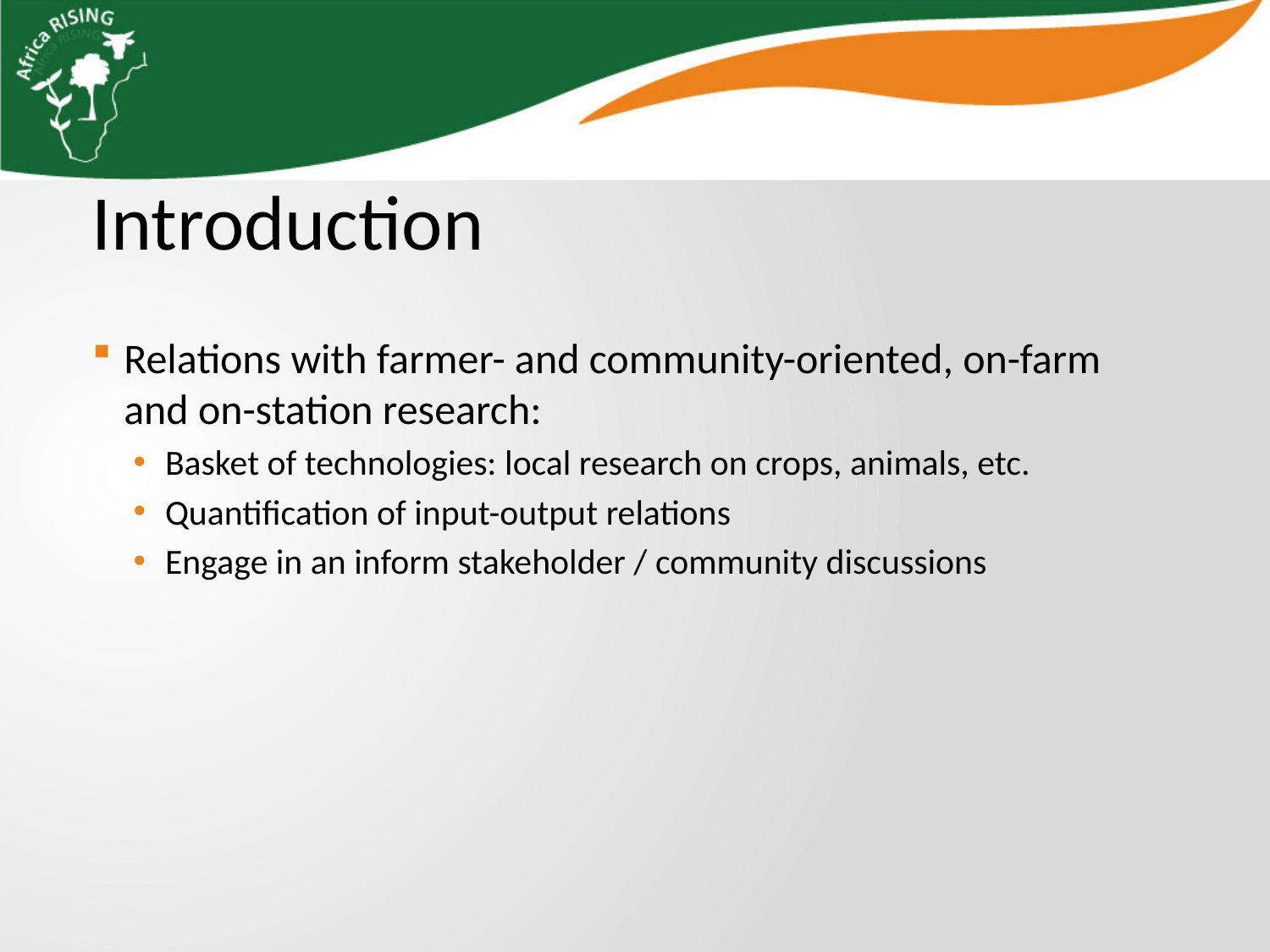

Introduction
Relations with farmer- and community-oriented, on-farm and on-station research:
Basket of technologies: local research on crops, animals, etc.
Quantification of input-output relations
Engage in an inform stakeholder / community discussions